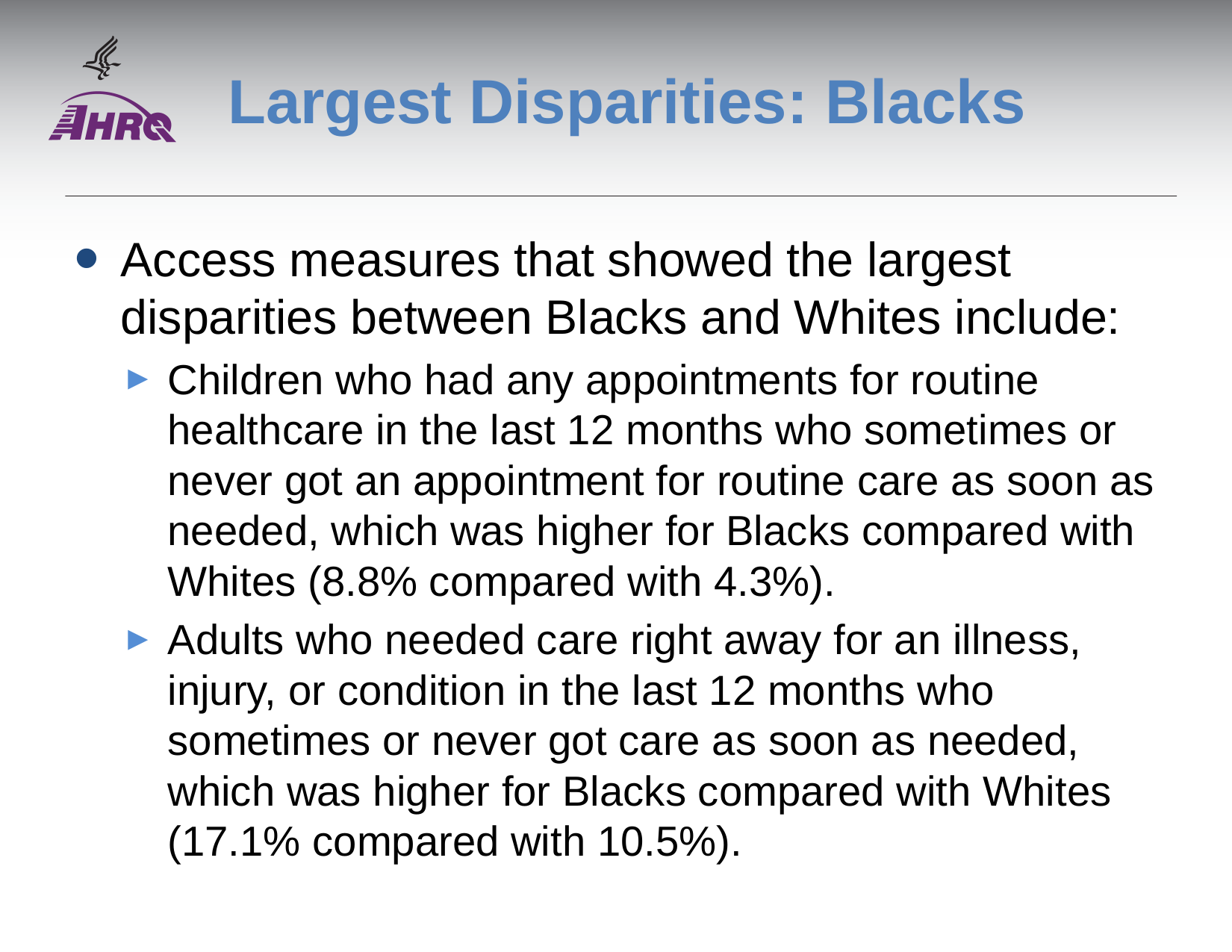

# Largest Disparities: Blacks
Access measures that showed the largest disparities between Blacks and Whites include:
Children who had any appointments for routine healthcare in the last 12 months who sometimes or never got an appointment for routine care as soon as needed, which was higher for Blacks compared with Whites (8.8% compared with 4.3%).
Adults who needed care right away for an illness, injury, or condition in the last 12 months who sometimes or never got care as soon as needed, which was higher for Blacks compared with Whites (17.1% compared with 10.5%).